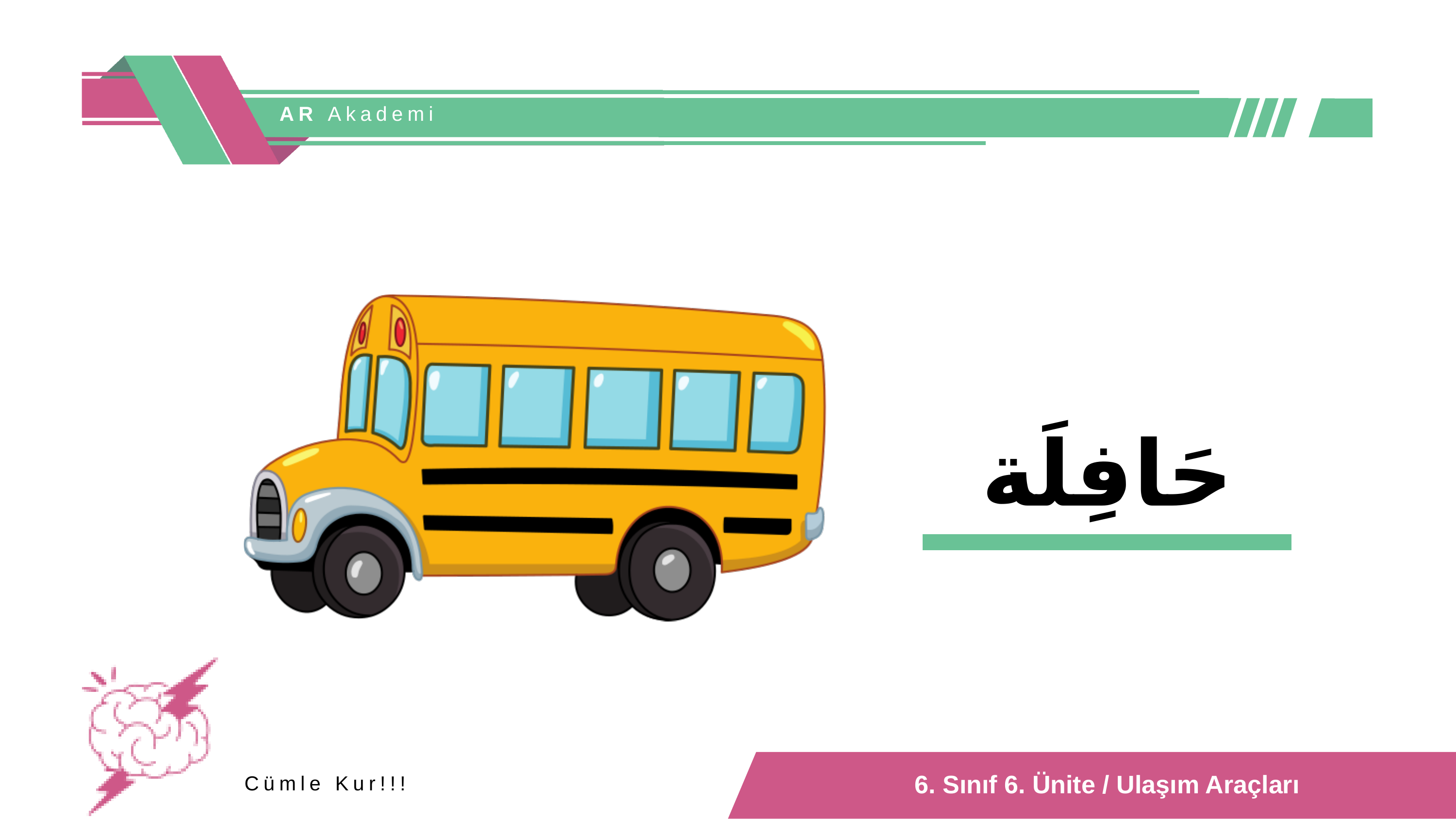

AR Akademi

حَافِلَة

6. Sınıf 6. Ünite / Ulaşım Araçları
Cümle Kur!!!